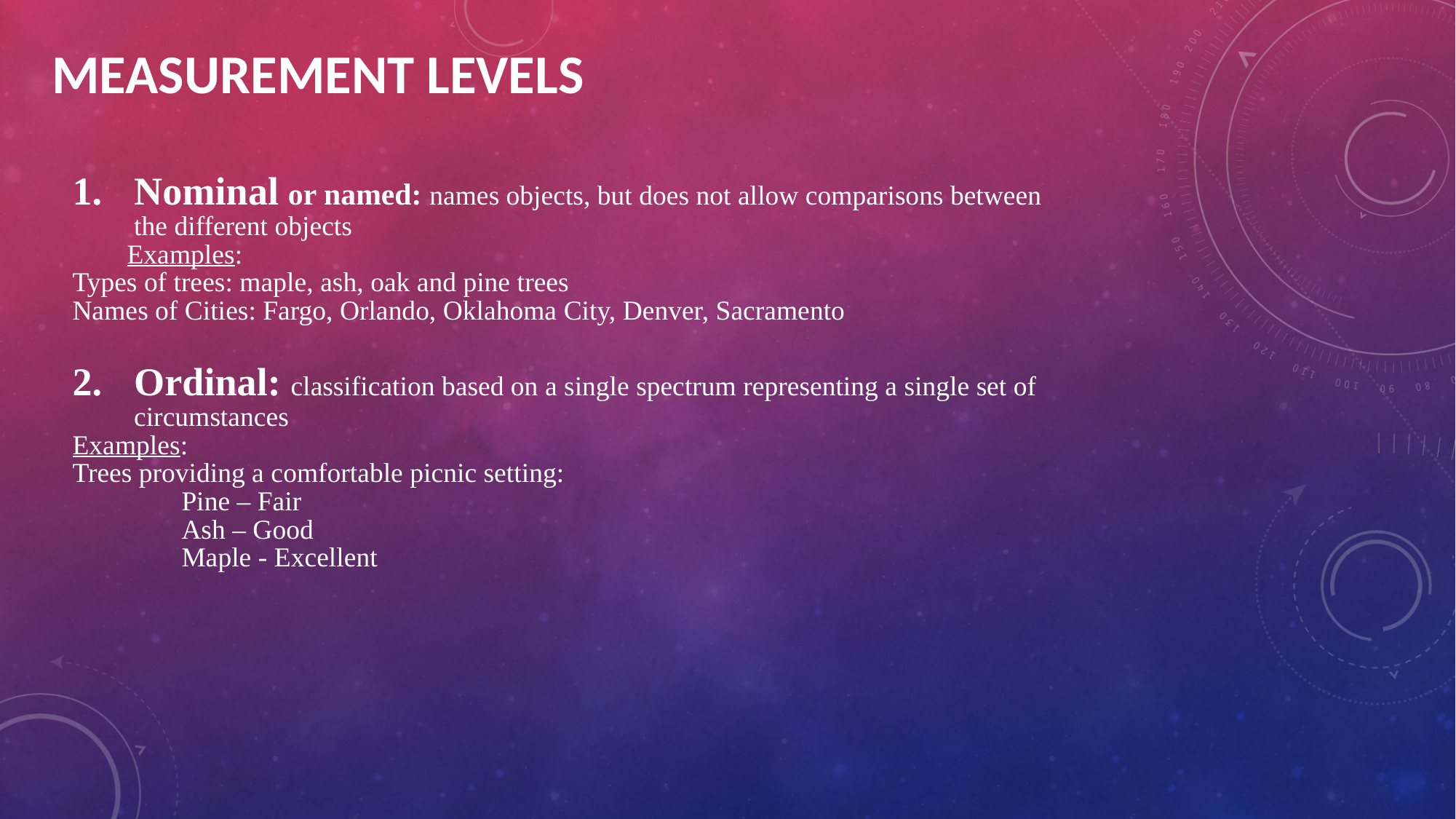

Measurement levels
Nominal or named: names objects, but does not allow comparisons between the different objects
	Examples:
Types of trees: maple, ash, oak and pine trees
Names of Cities: Fargo, Orlando, Oklahoma City, Denver, Sacramento

Ordinal: classification based on a single spectrum representing a single set of circumstances
Examples:
Trees providing a comfortable picnic setting:
		Pine – Fair
		Ash – Good
		Maple - Excellent